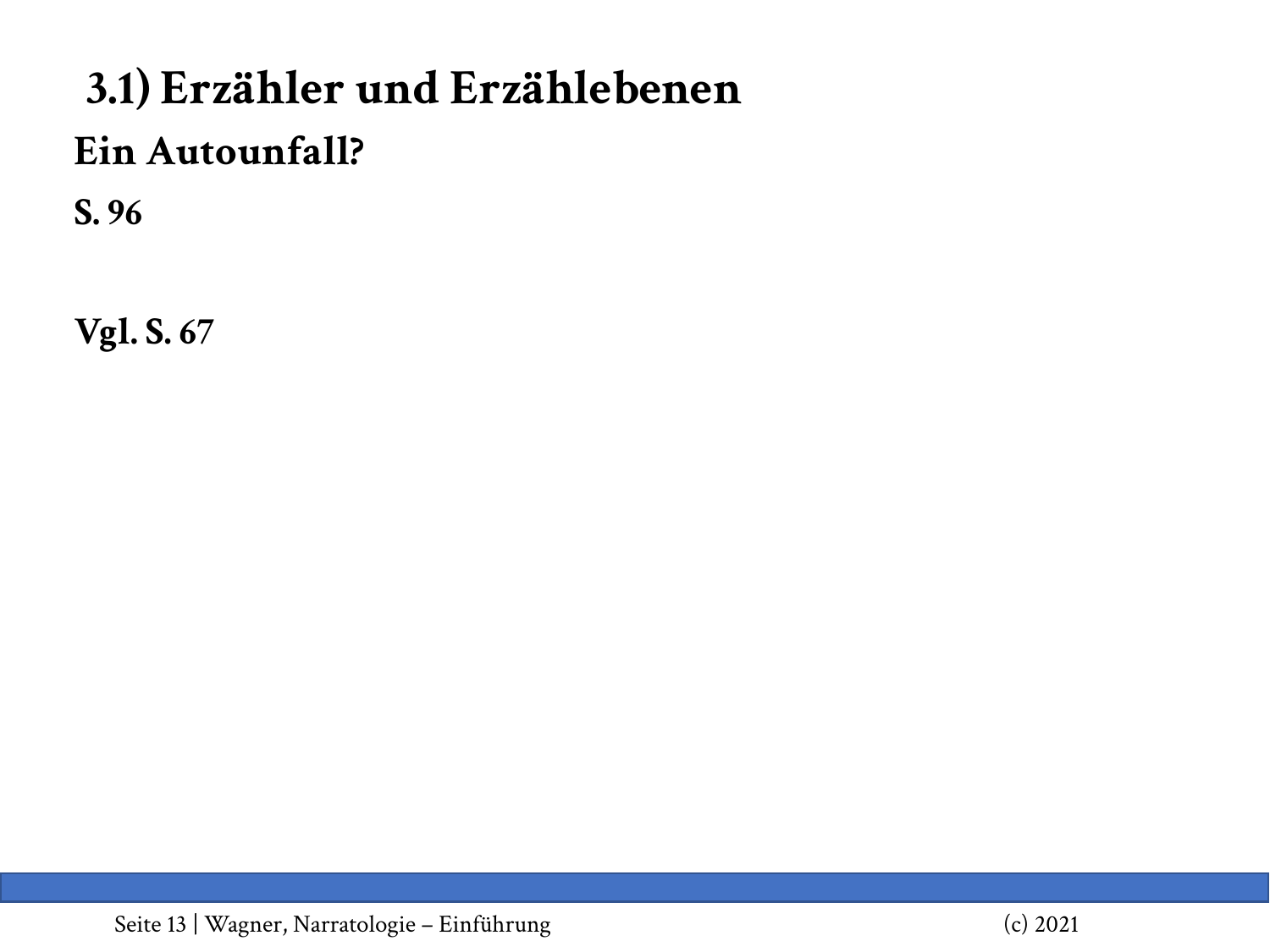

# 3.1) Erzähler und Erzählebenen
Ein Autounfall?
S. 96

Vgl. S. 67

Seite 13 | Wagner, Narratologie – Einführung		            		(c) 2021